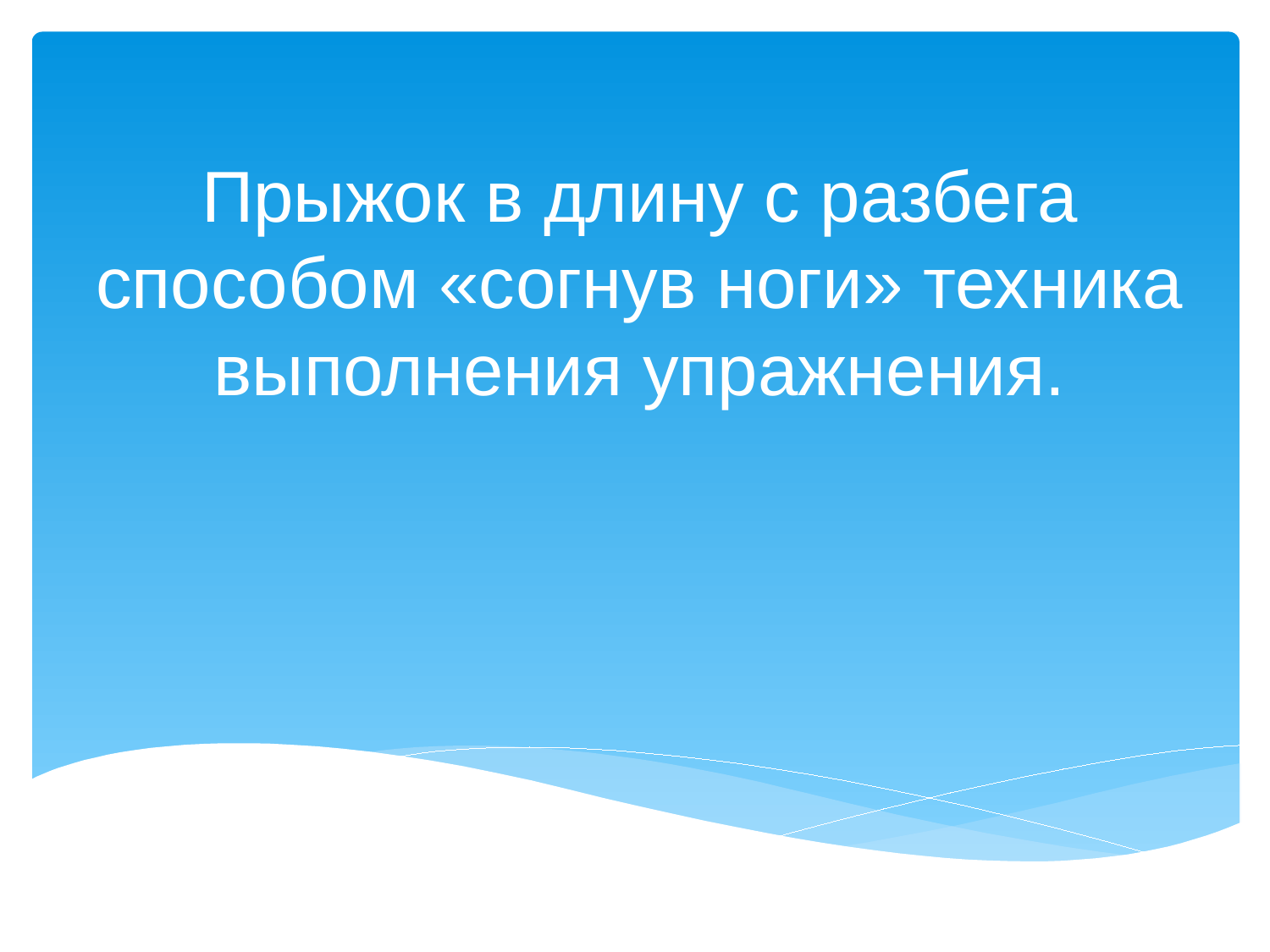

# Прыжок в длину с разбега способом «согнув ноги» техника выполнения упражнения.